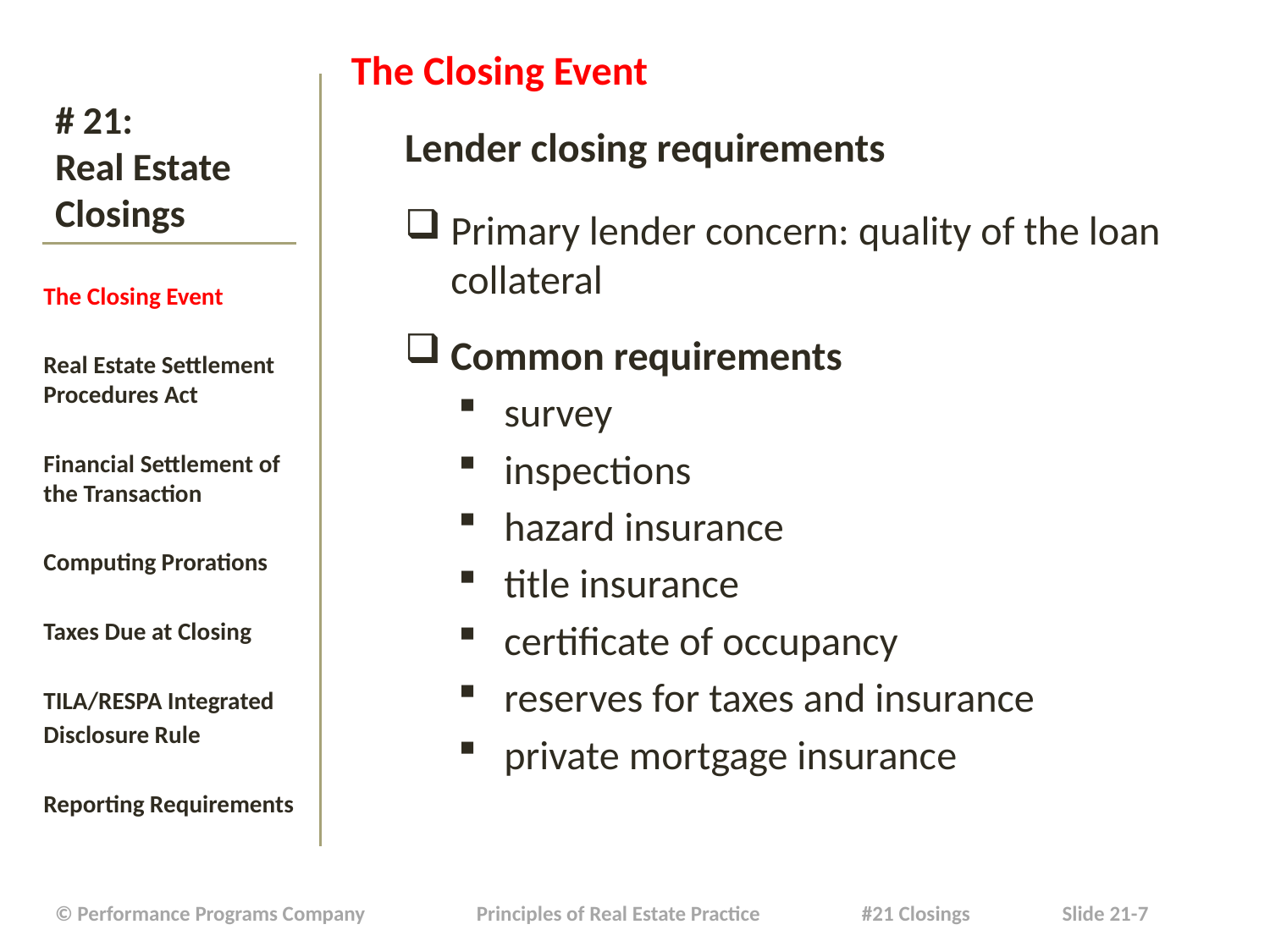

The Closing Event

Lender closing requirements

Primary lender concern: quality of the loan collateral
Common requirements
survey
inspections
hazard insurance
title insurance
certificate of occupancy
reserves for taxes and insurance
private mortgage insurance

# # 21: Real Estate Closings

The Closing Event

Real Estate Settlement Procedures Act

Financial Settlement of the Transaction

Computing Prorations

Taxes Due at Closing

TILA/RESPA Integrated
Disclosure Rule

Reporting Requirements

| © Performance Programs Company Principles of Real Estate Practice #21 Closings Slide 21-7 |
| --- |